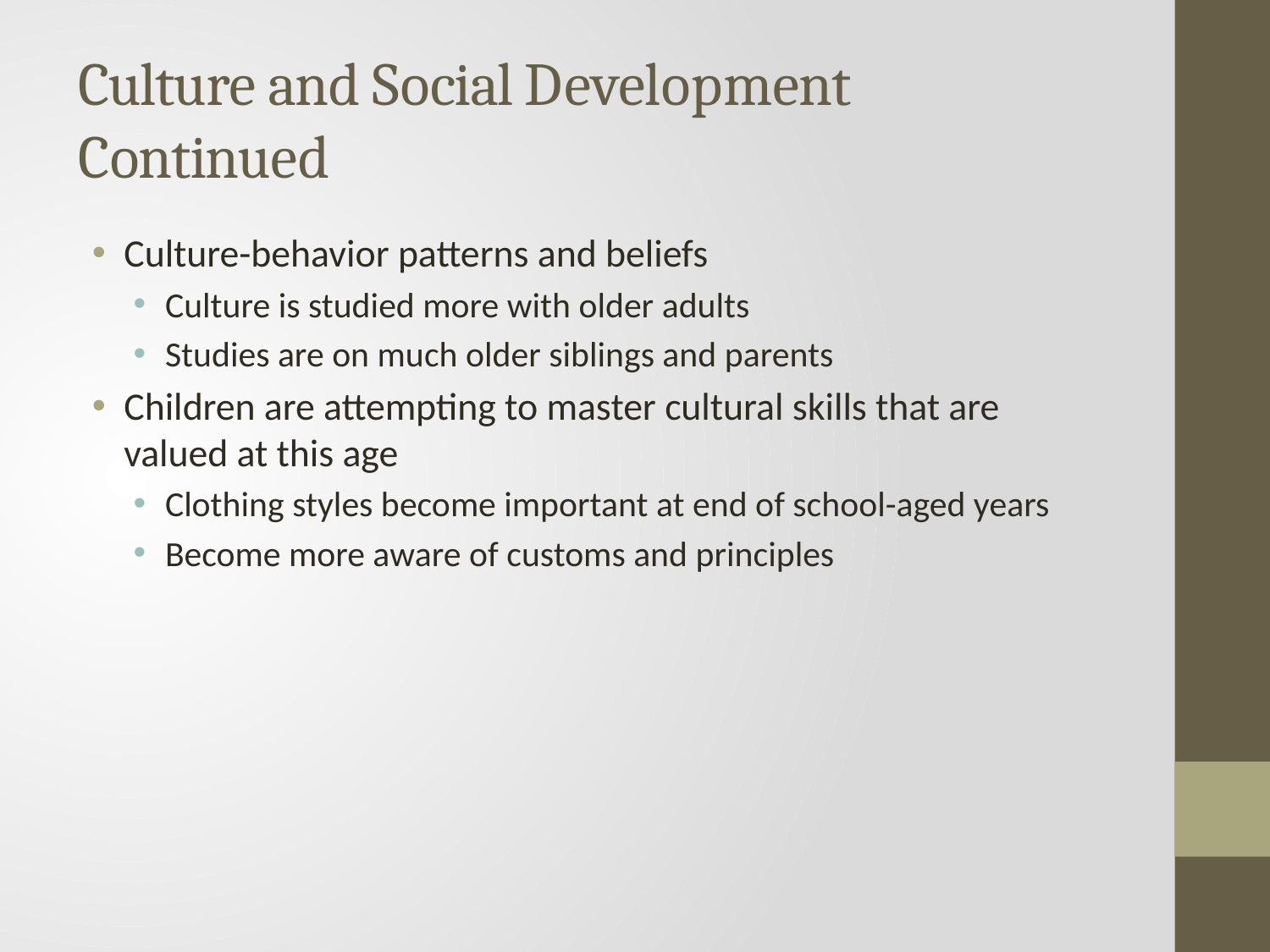

# Culture and Social Development Continued
Culture-behavior patterns and beliefs
Culture is studied more with older adults
Studies are on much older siblings and parents
Children are attempting to master cultural skills that are valued at this age
Clothing styles become important at end of school-aged years
Become more aware of customs and principles